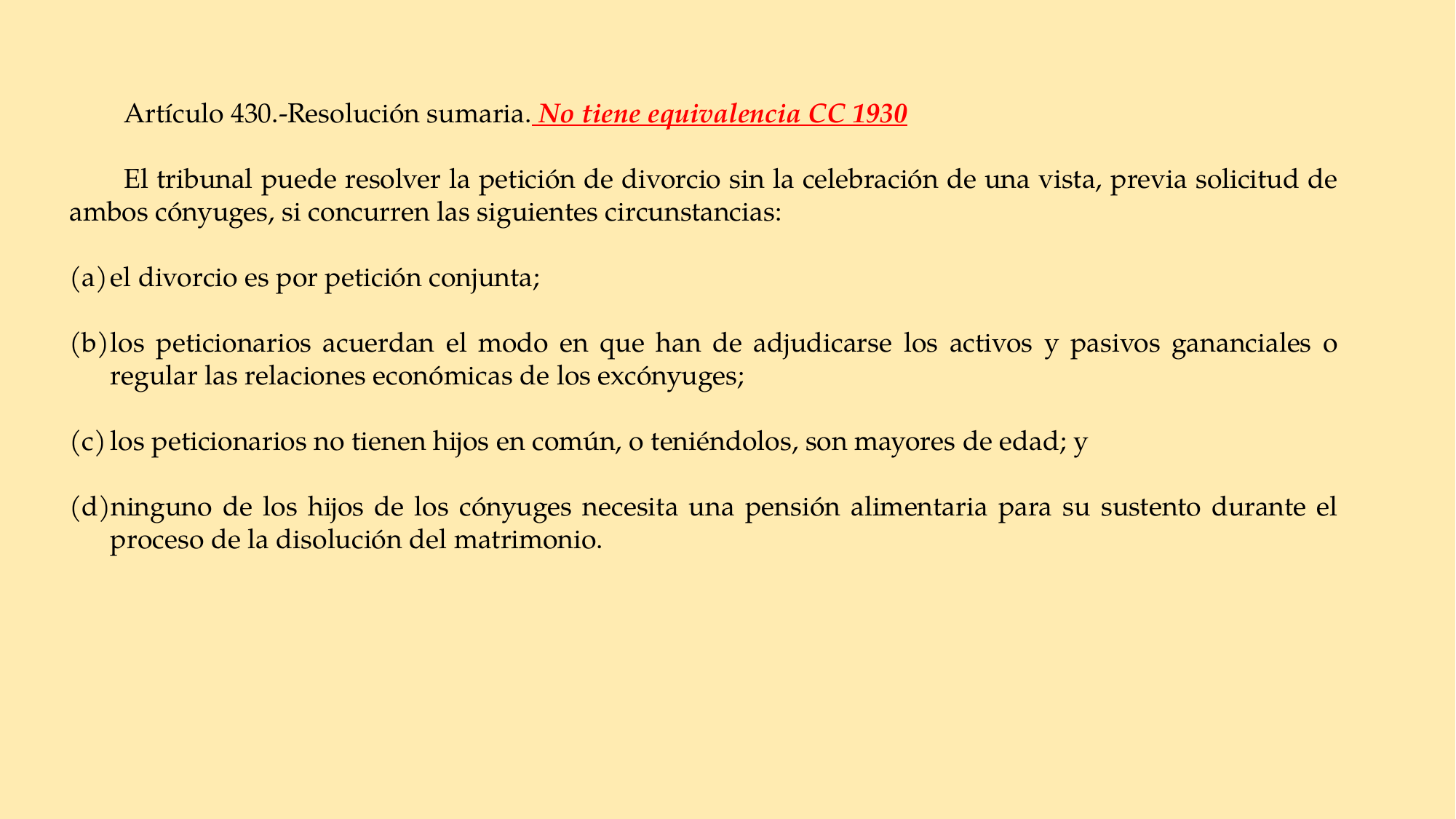

Artículo 430.-Resolución sumaria. No tiene equivalencia CC 1930

El tribunal puede resolver la petición de divorcio sin la celebración de una vista, previa solicitud de ambos cónyuges, si concurren las siguientes circunstancias:

el divorcio es por petición conjunta;

los peticionarios acuerdan el modo en que han de adjudicarse los activos y pasivos gananciales o regular las relaciones económicas de los excónyuges;

los peticionarios no tienen hijos en común, o teniéndolos, son mayores de edad; y

ninguno de los hijos de los cónyuges necesita una pensión alimentaria para su sustento durante el proceso de la disolución del matrimonio.